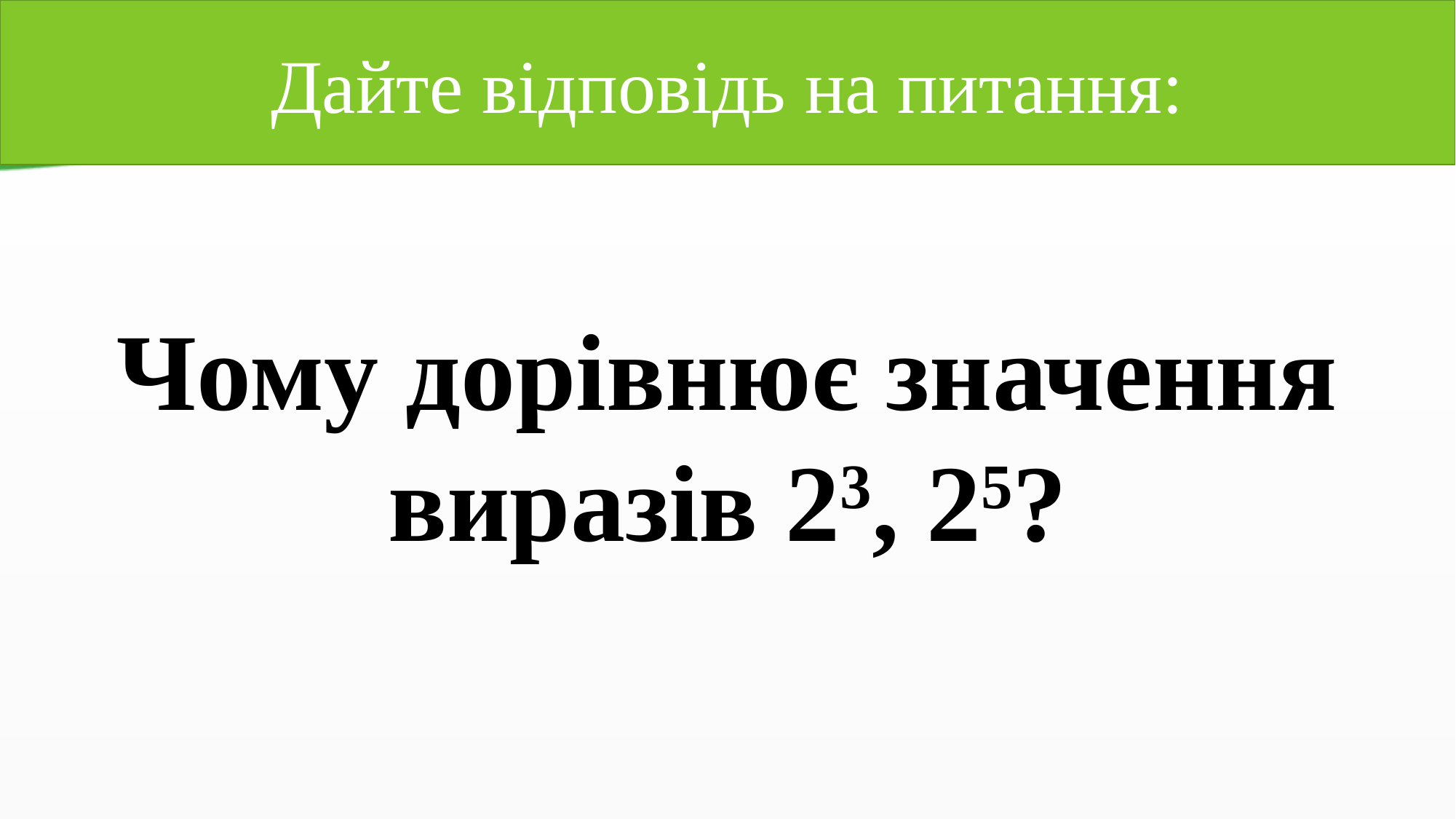

Дайте відповідь на питання:
Чому дорівнює значення виразів 23, 25?